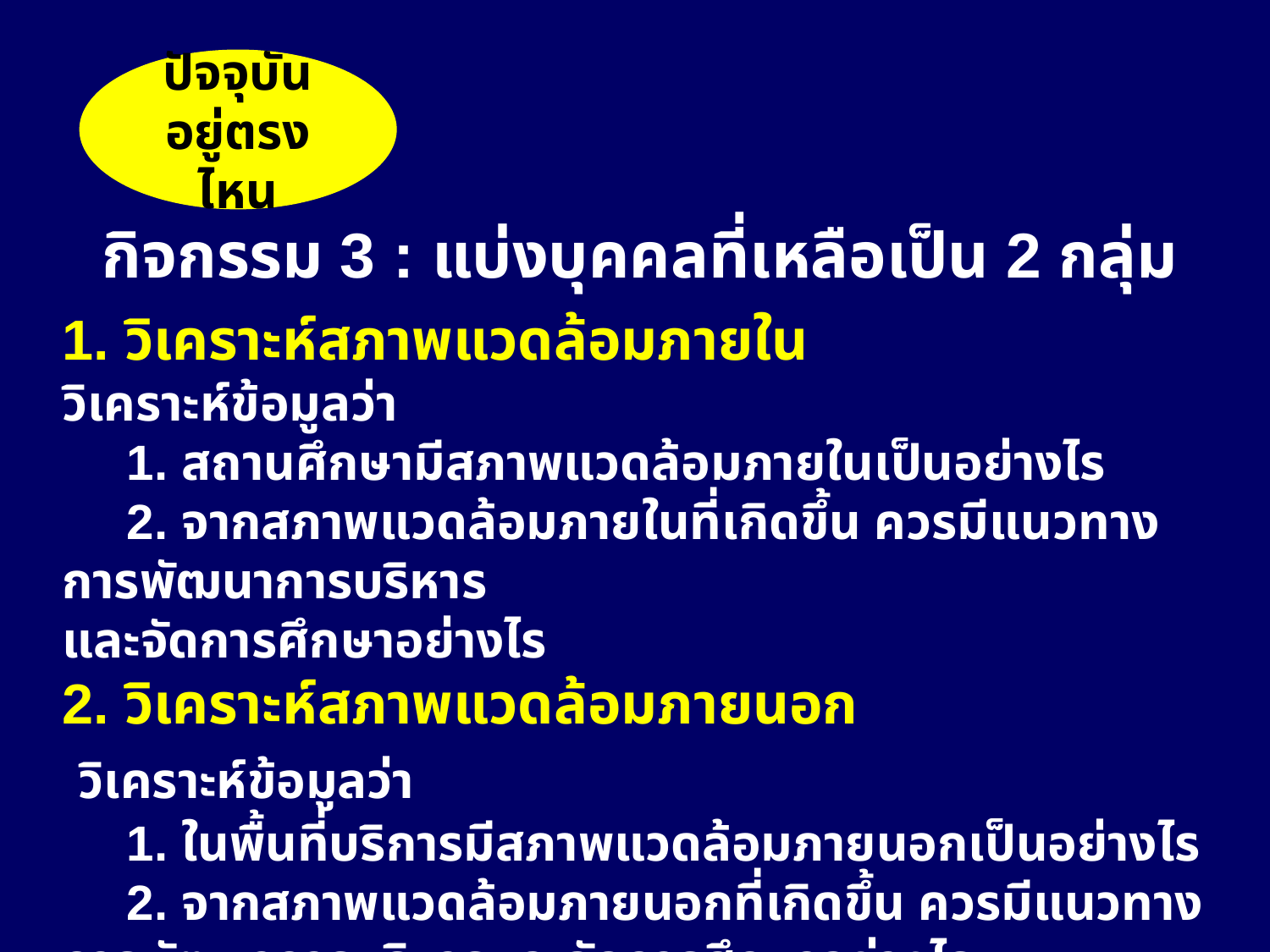

ปัจจุบันอยู่ตรงไหน
กิจกรรม 3 : แบ่งบุคคลที่เหลือเป็น 2 กลุ่ม
1. วิเคราะห์สภาพแวดล้อมภายใน
วิเคราะห์ข้อมูลว่า
     1. สถานศึกษามีสภาพแวดล้อมภายในเป็นอย่างไร
     2. จากสภาพแวดล้อมภายในที่เกิดขึ้น ควรมีแนวทางการพัฒนาการบริหาร
และจัดการศึกษาอย่างไร
2. วิเคราะห์สภาพแวดล้อมภายนอก
 วิเคราะห์ข้อมูลว่า
     1. ในพื้นที่บริการมีสภาพแวดล้อมภายนอกเป็นอย่างไร
     2. จากสภาพแวดล้อมภายนอกที่เกิดขึ้น ควรมีแนวทางการพัฒนาการบริหารและจัดการศึกษาอย่างไร